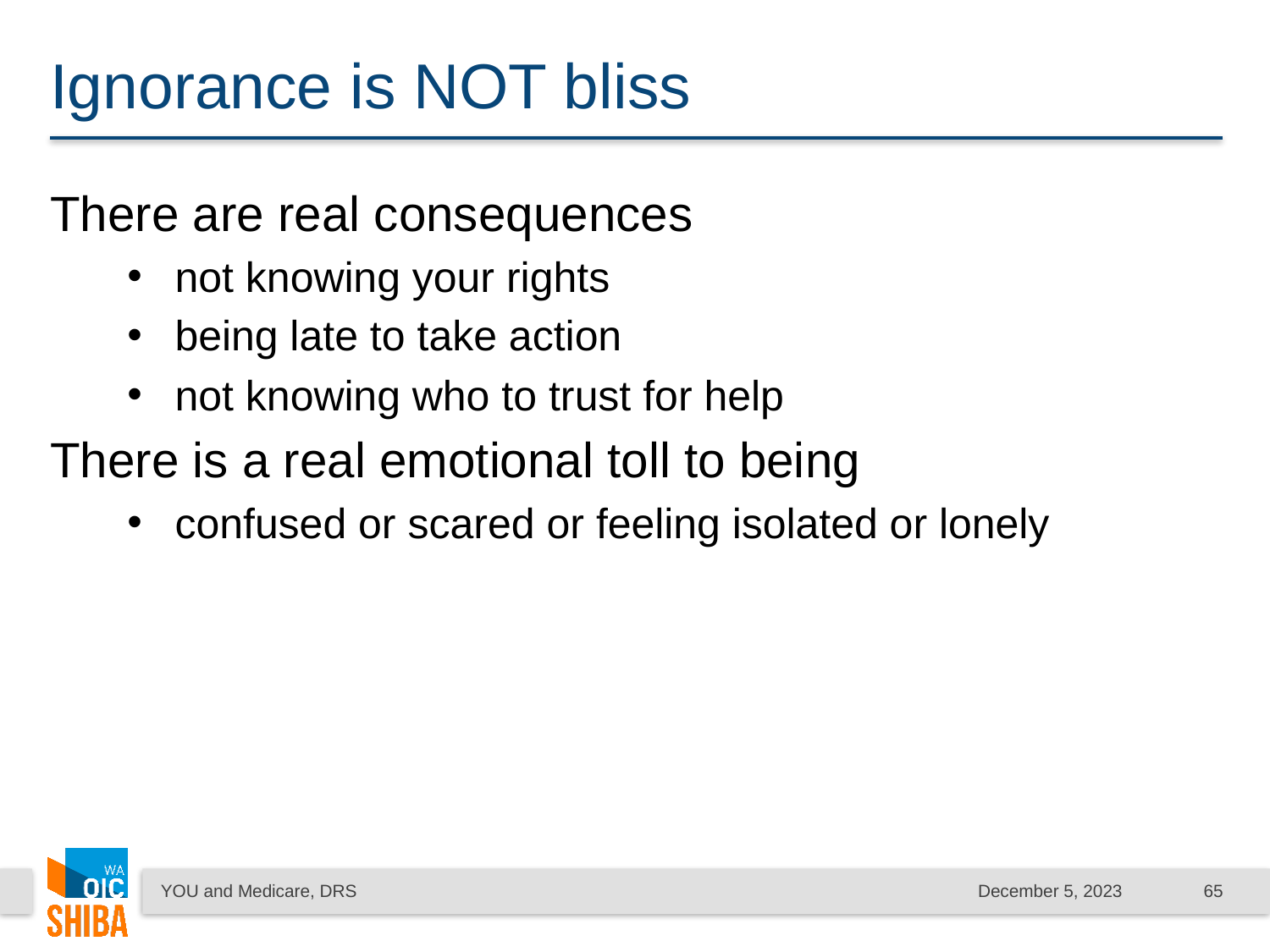

# Ignorance is NOT bliss
There are real consequences
not knowing your rights
being late to take action
not knowing who to trust for help
There is a real emotional toll to being
confused or scared or feeling isolated or lonely
YOU and Medicare, DRS
December 5, 2023
65